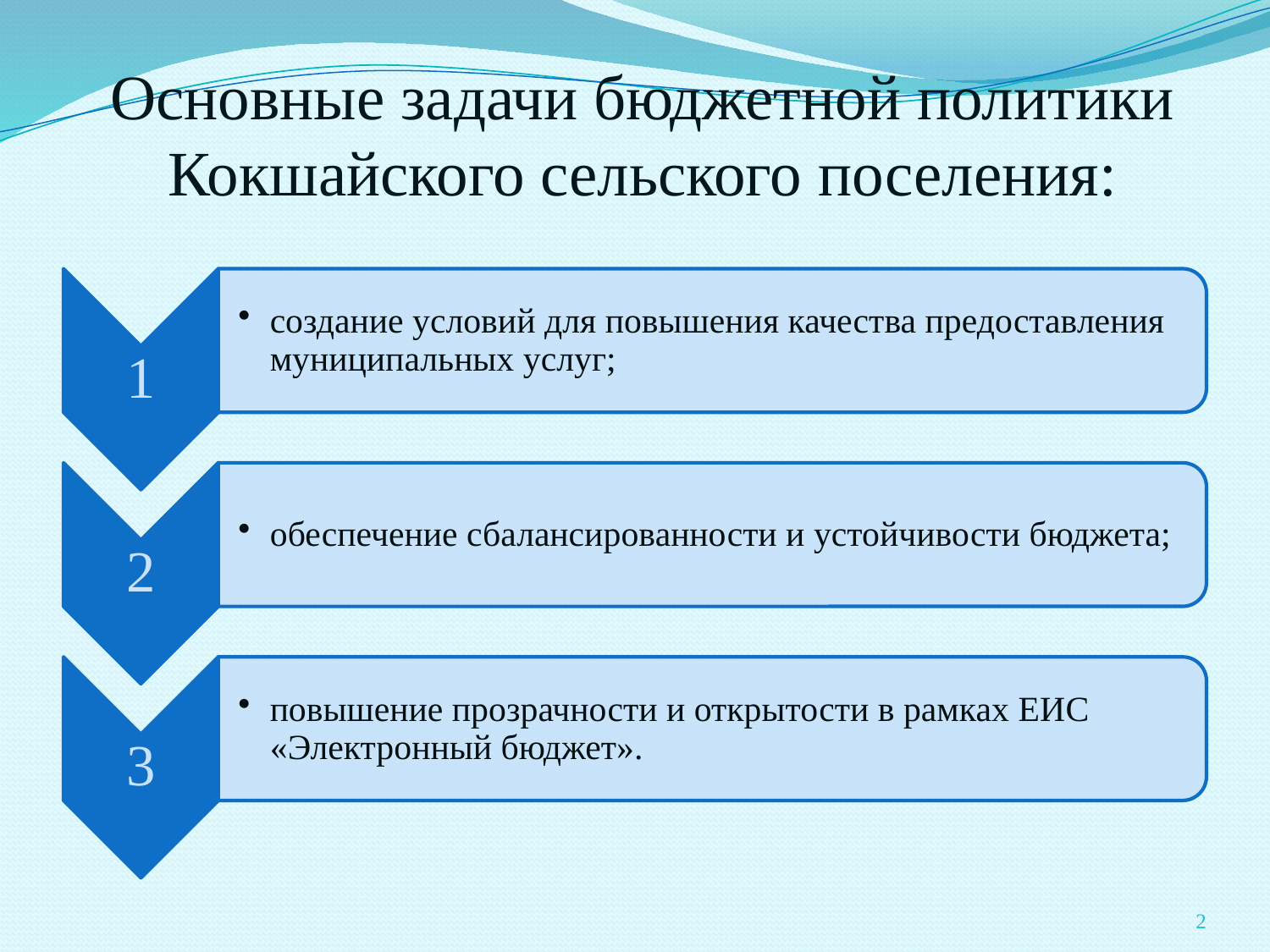

# Основные задачи бюджетной политики Кокшайского сельского поселения:
1
создание условий для повышения качества предоставления муниципальных услуг;
2
обеспечение сбалансированности и устойчивости бюджета;
3
повышение прозрачности и открытости в рамках ЕИС «Электронный бюджет».
2